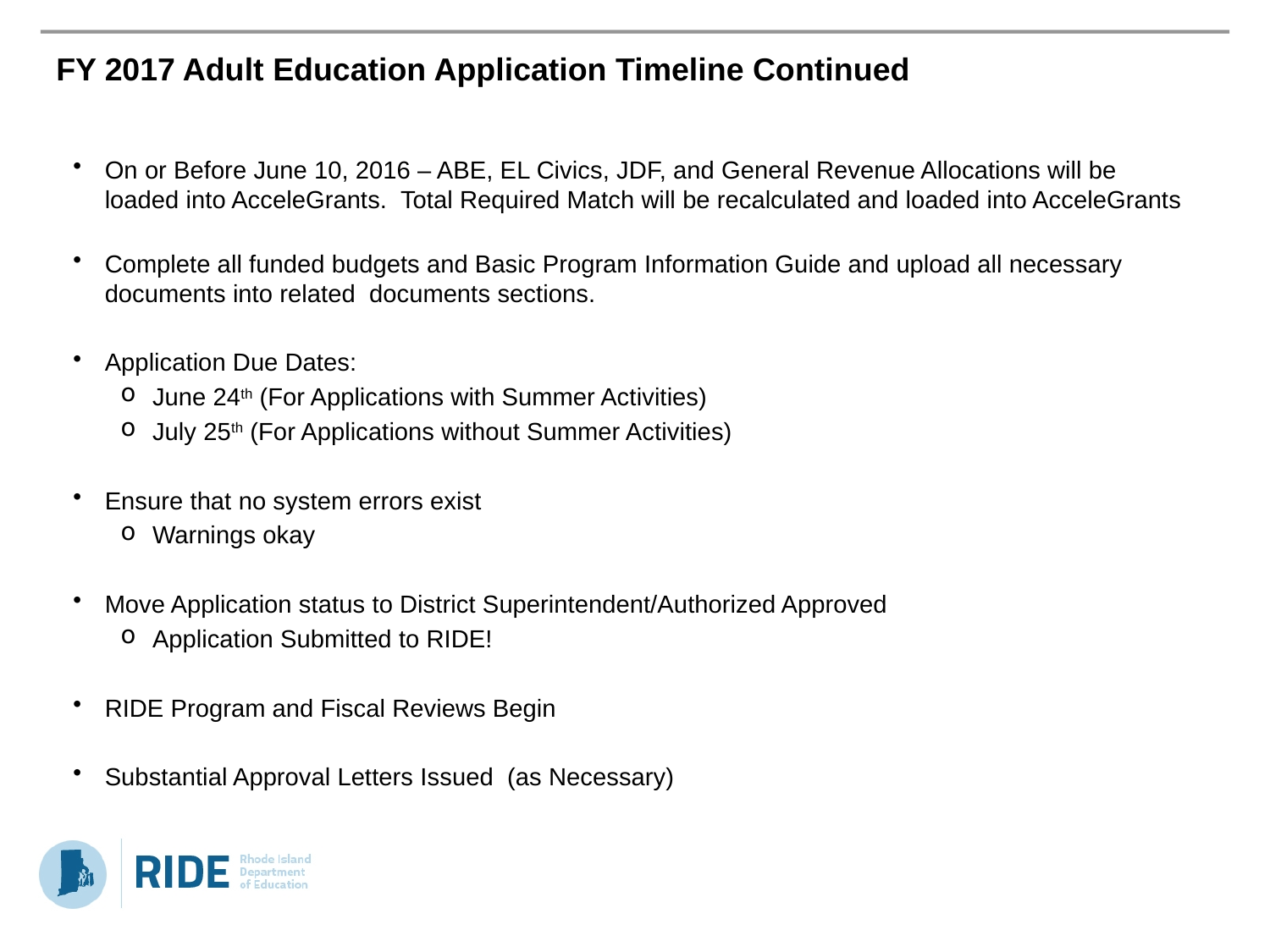

# FY 2017 Adult Education Application Timeline Continued
On or Before June 10, 2016 – ABE, EL Civics, JDF, and General Revenue Allocations will be loaded into AcceleGrants.  Total Required Match will be recalculated and loaded into AcceleGrants
Complete all funded budgets and Basic Program Information Guide and upload all necessary documents into related  documents sections.

Application Due Dates:
June 24th (For Applications with Summer Activities)
July 25th (For Applications without Summer Activities)

Ensure that no system errors exist
Warnings okay

Move Application status to District Superintendent/Authorized Approved
Application Submitted to RIDE!

RIDE Program and Fiscal Reviews Begin

Substantial Approval Letters Issued  (as Necessary)